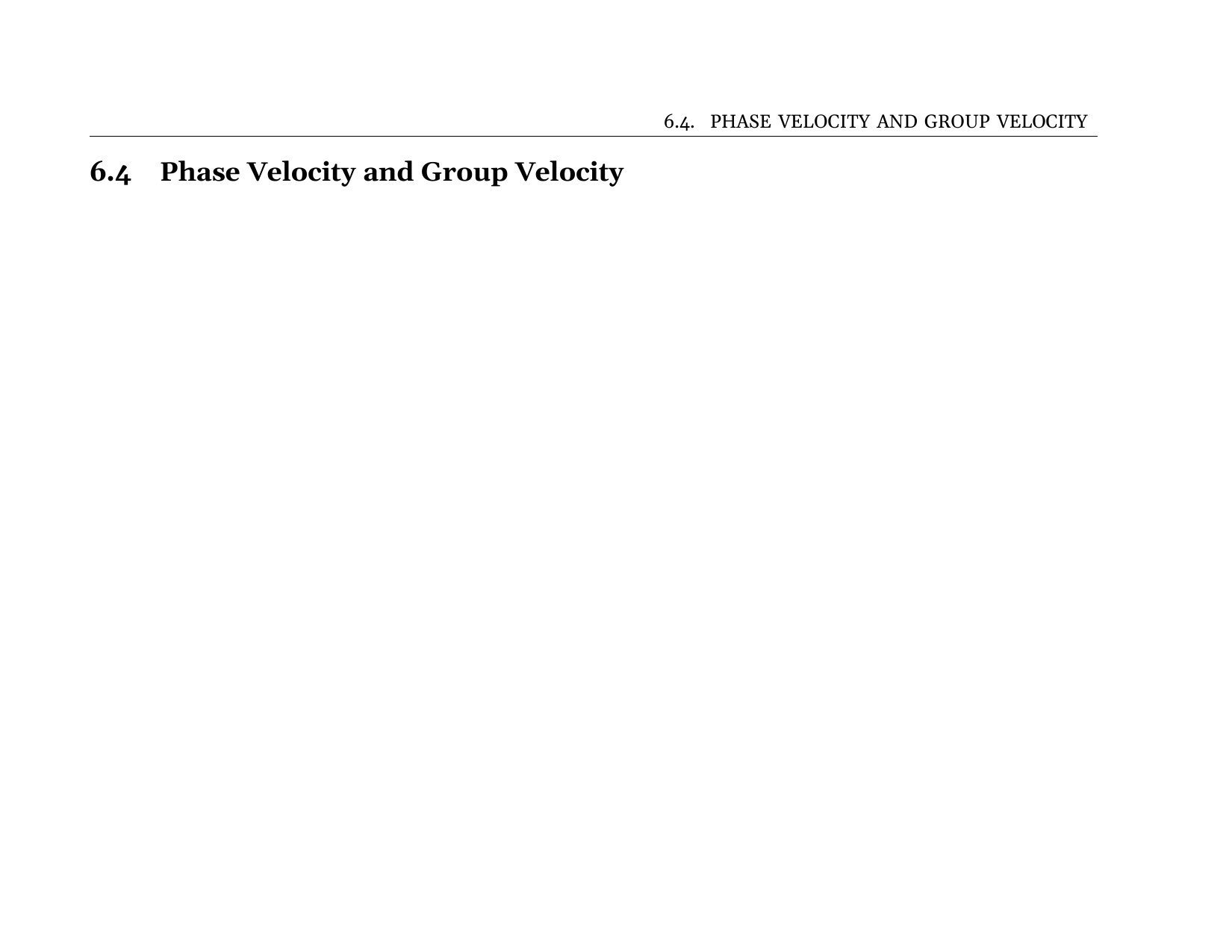

6.4.  PHASE VELOCITY AND GROUP VELOCITY

6.4	Phase Velocity and Group Velocity